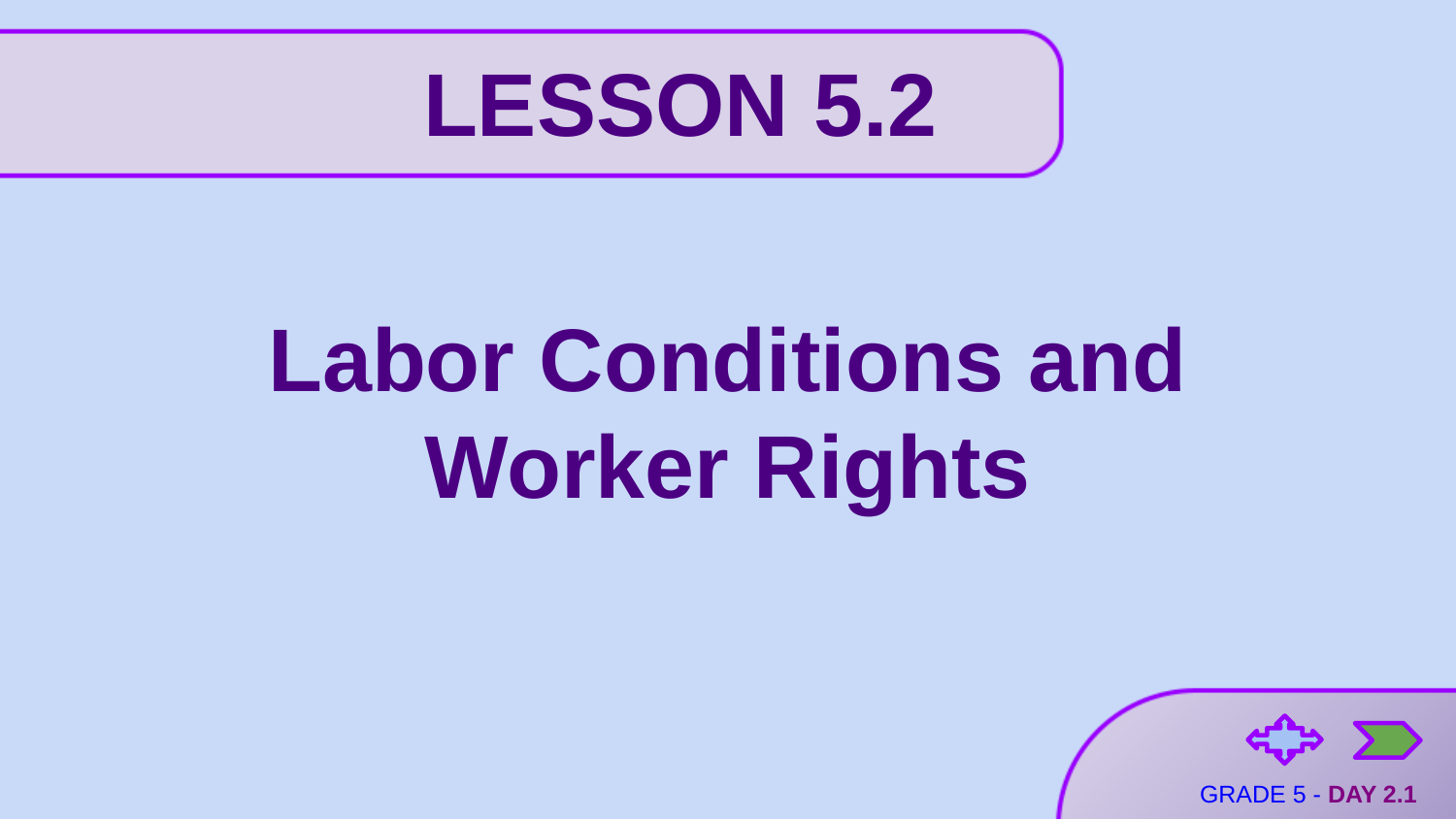

LESSON 5.2
# Labor Conditions and Worker Rights

GRADE 5 - DAY 2.1